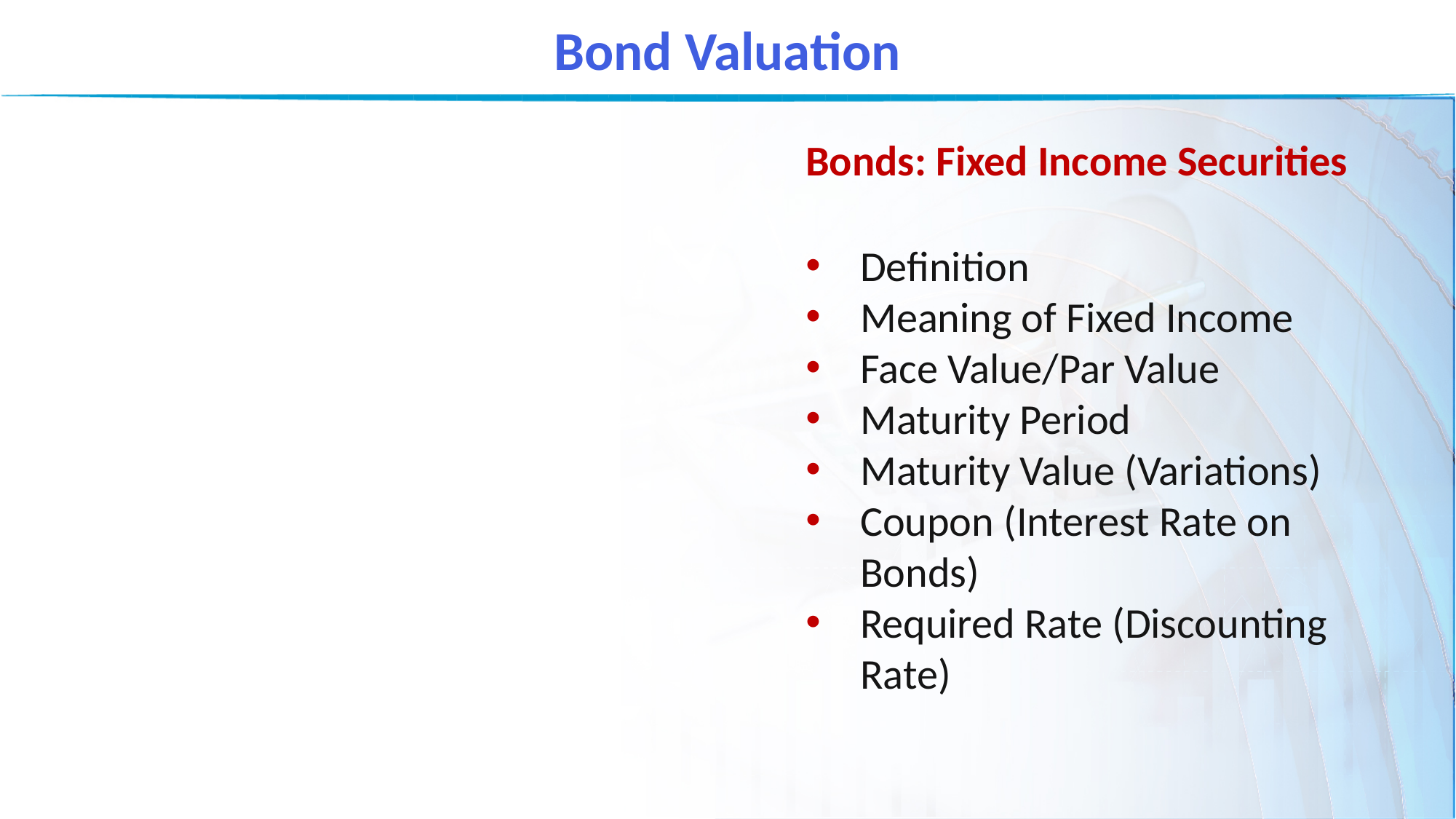

Bond Valuation
Bonds: Fixed Income Securities

Definition
Meaning of Fixed Income
Face Value/Par Value
Maturity Period
Maturity Value (Variations)
Coupon (Interest Rate on Bonds)
Required Rate (Discounting Rate)